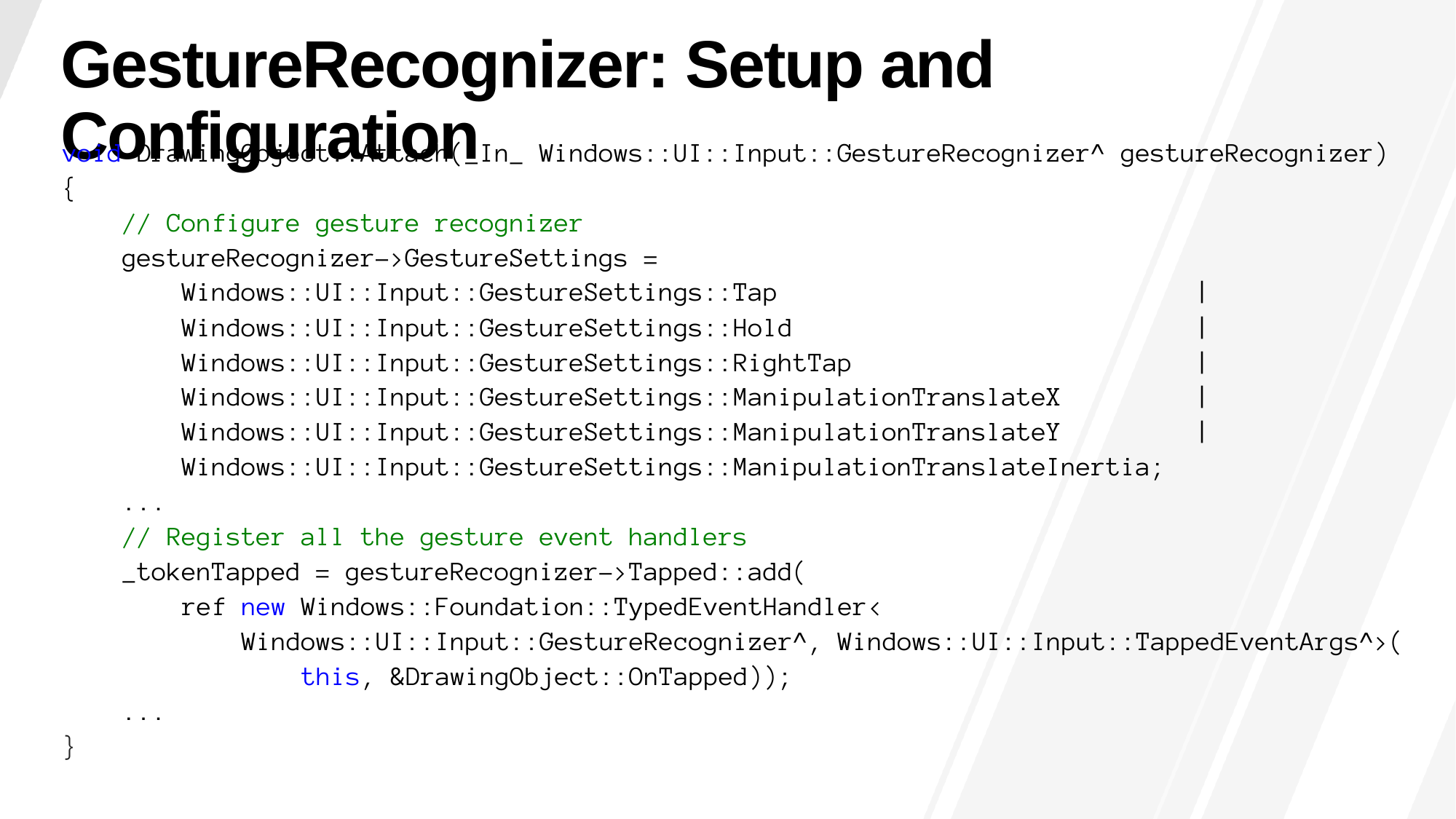

# GestureRecognizer: Setup and Configuration
void DrawingObject::Attach(_In_ Windows::UI::Input::GestureRecognizer^ gestureRecognizer)
{
    // Configure gesture recognizer
    gestureRecognizer->GestureSettings =
        Windows::UI::Input::GestureSettings::Tap                            |
        Windows::UI::Input::GestureSettings::Hold                           |
        Windows::UI::Input::GestureSettings::RightTap                       |
        Windows::UI::Input::GestureSettings::ManipulationTranslateX         |
        Windows::UI::Input::GestureSettings::ManipulationTranslateY         |
        Windows::UI::Input::GestureSettings::ManipulationTranslateInertia;
    ...
    // Register all the gesture event handlers
    _tokenTapped = gestureRecognizer->Tapped::add(
        ref new Windows::Foundation::TypedEventHandler<
            Windows::UI::Input::GestureRecognizer^, Windows::UI::Input::TappedEventArgs^>(
                this, &DrawingObject::OnTapped));
    ...
}